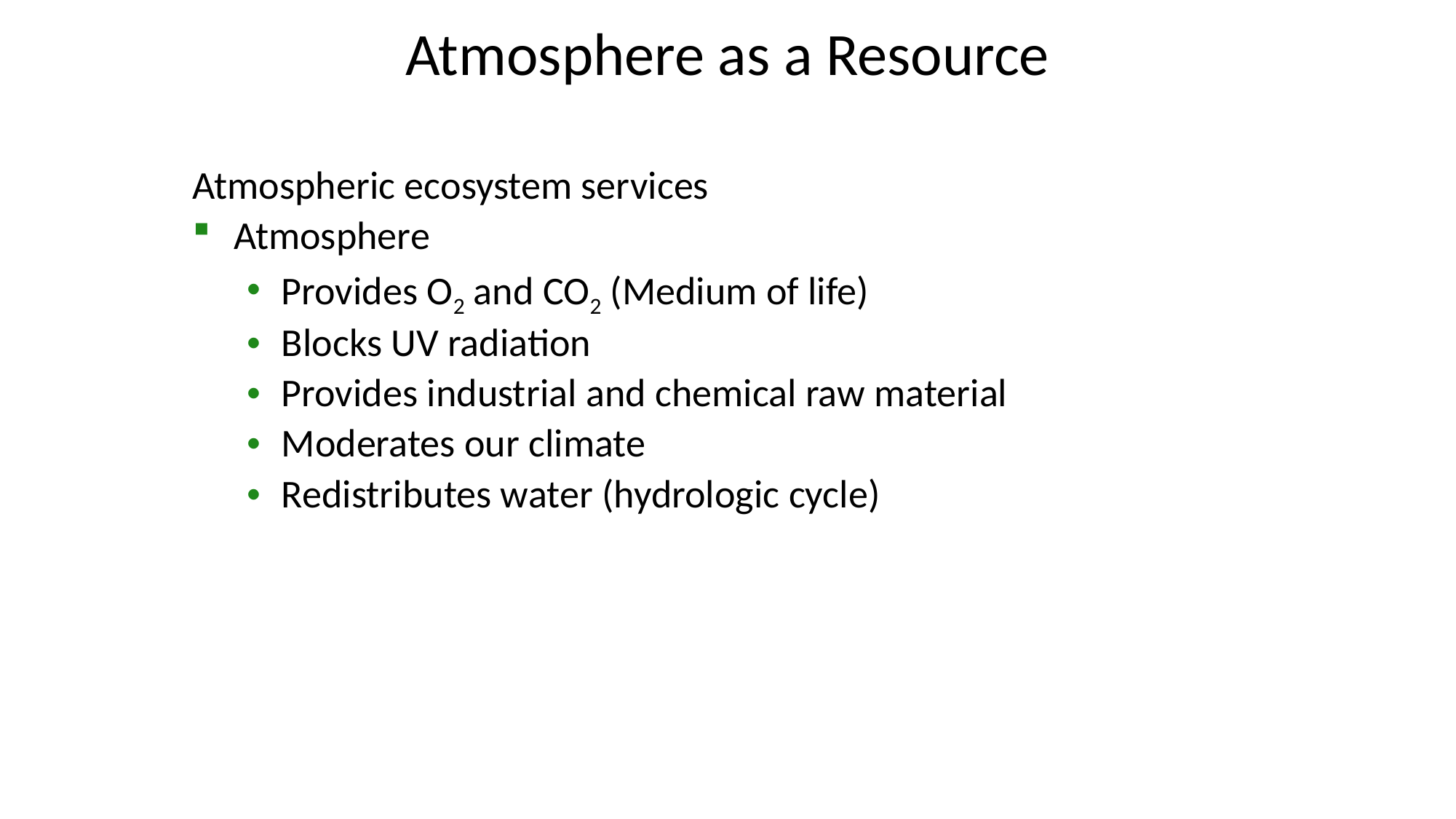

# Atmosphere as a Resource
Atmospheric ecosystem services
Atmosphere
Provides O2 and CO2 (Medium of life)
Blocks UV radiation
Provides industrial and chemical raw material
Moderates our climate
Redistributes water (hydrologic cycle)